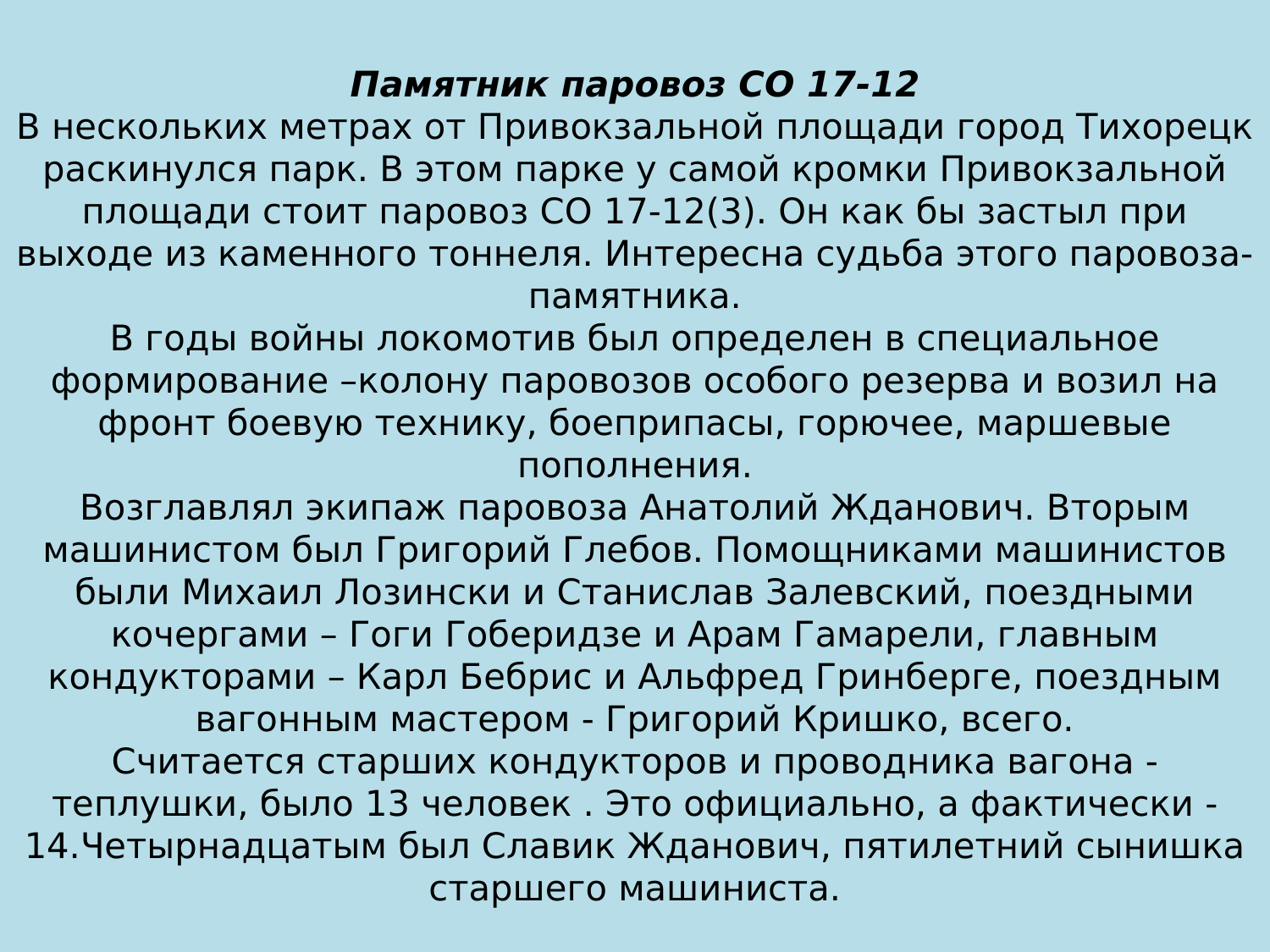

Памятник паровоз СО 17-12
В нескольких метрах от Привокзальной площади город Тихорецк раскинулся парк. В этом парке у самой кромки Привокзальной площади стоит паровоз СО 17-12(3). Он как бы застыл при выходе из каменного тоннеля. Интересна судьба этого паровоза-памятника.
В годы войны локомотив был определен в специальное формирование –колону паровозов особого резерва и возил на фронт боевую технику, боеприпасы, горючее, маршевые пополнения.
Возглавлял экипаж паровоза Анатолий Жданович. Вторым машинистом был Григорий Глебов. Помощниками машинистов были Михаил Лозински и Станислав Залевский, поездными кочергами – Гоги Гоберидзе и Арам Гамарели, главным кондукторами – Карл Бебрис и Альфред Гринберге, поездным вагонным мастером - Григорий Кришко, всего.
Считается старших кондукторов и проводника вагона - теплушки, было 13 человек . Это официально, а фактически -14.Четырнадцатым был Славик Жданович, пятилетний сынишка старшего машиниста.